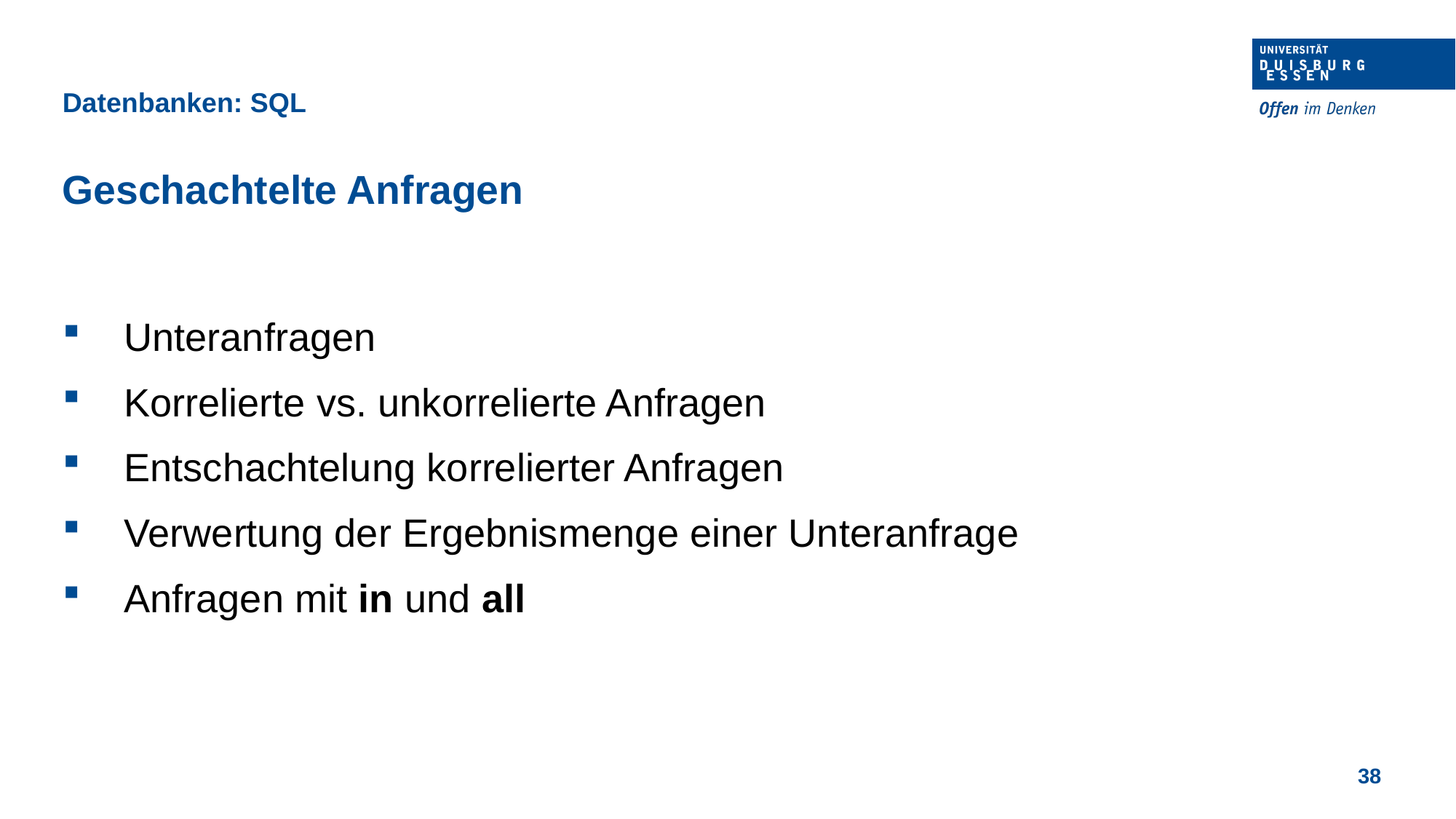

Datenbanken: SQL
Geschachtelte Anfragen
Unteranfragen
Korrelierte vs. unkorrelierte Anfragen
Entschachtelung korrelierter Anfragen
Verwertung der Ergebnismenge einer Unteranfrage
Anfragen mit in und all
38